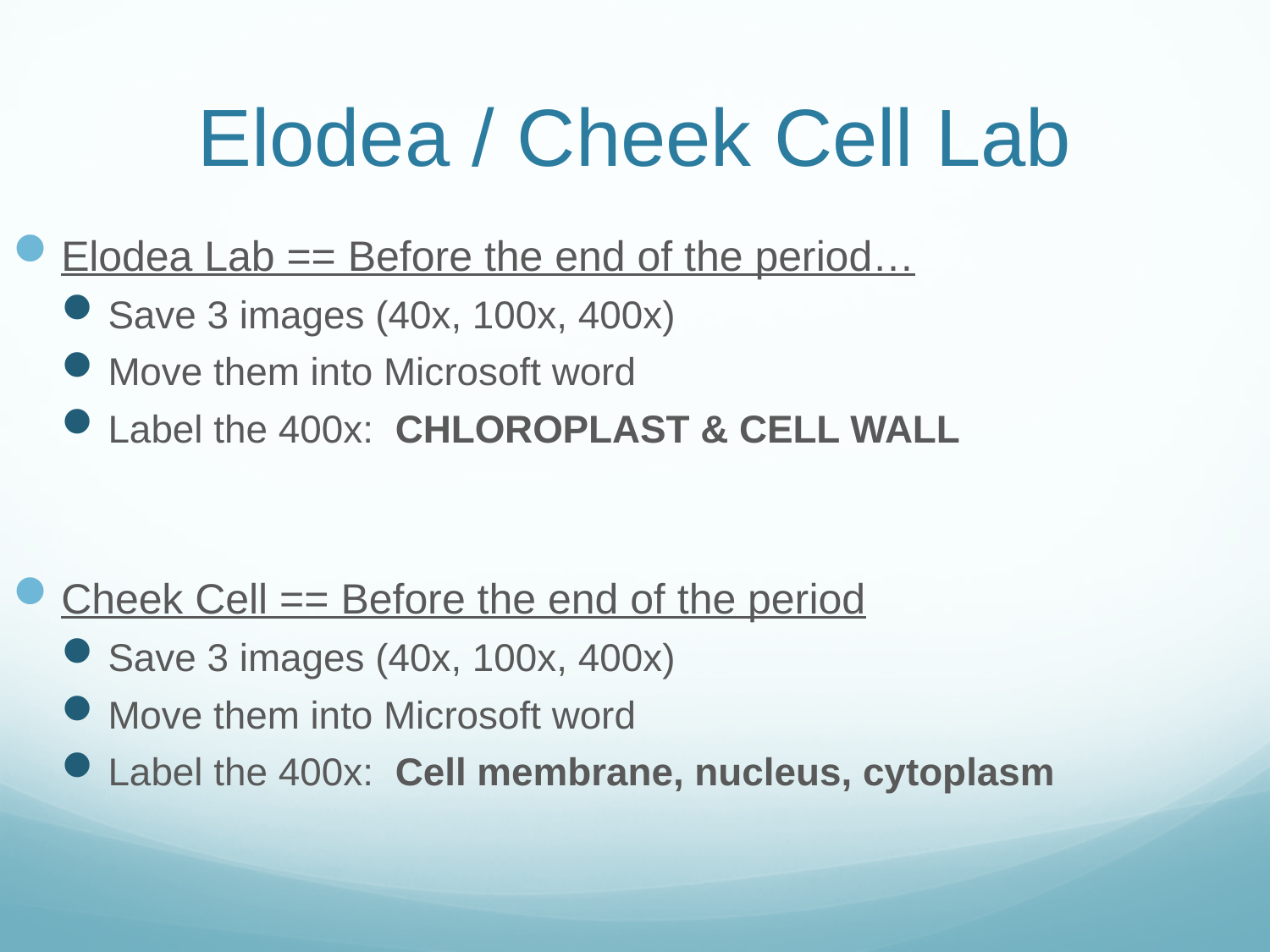

# Elodea / Cheek Cell Lab
Elodea Lab == Before the end of the period…
Save 3 images (40x, 100x, 400x)
Move them into Microsoft word
Label the 400x:  CHLOROPLAST & CELL WALL

Cheek Cell == Before the end of the period
Save 3 images (40x, 100x, 400x)
Move them into Microsoft word
Label the 400x:  Cell membrane, nucleus, cytoplasm